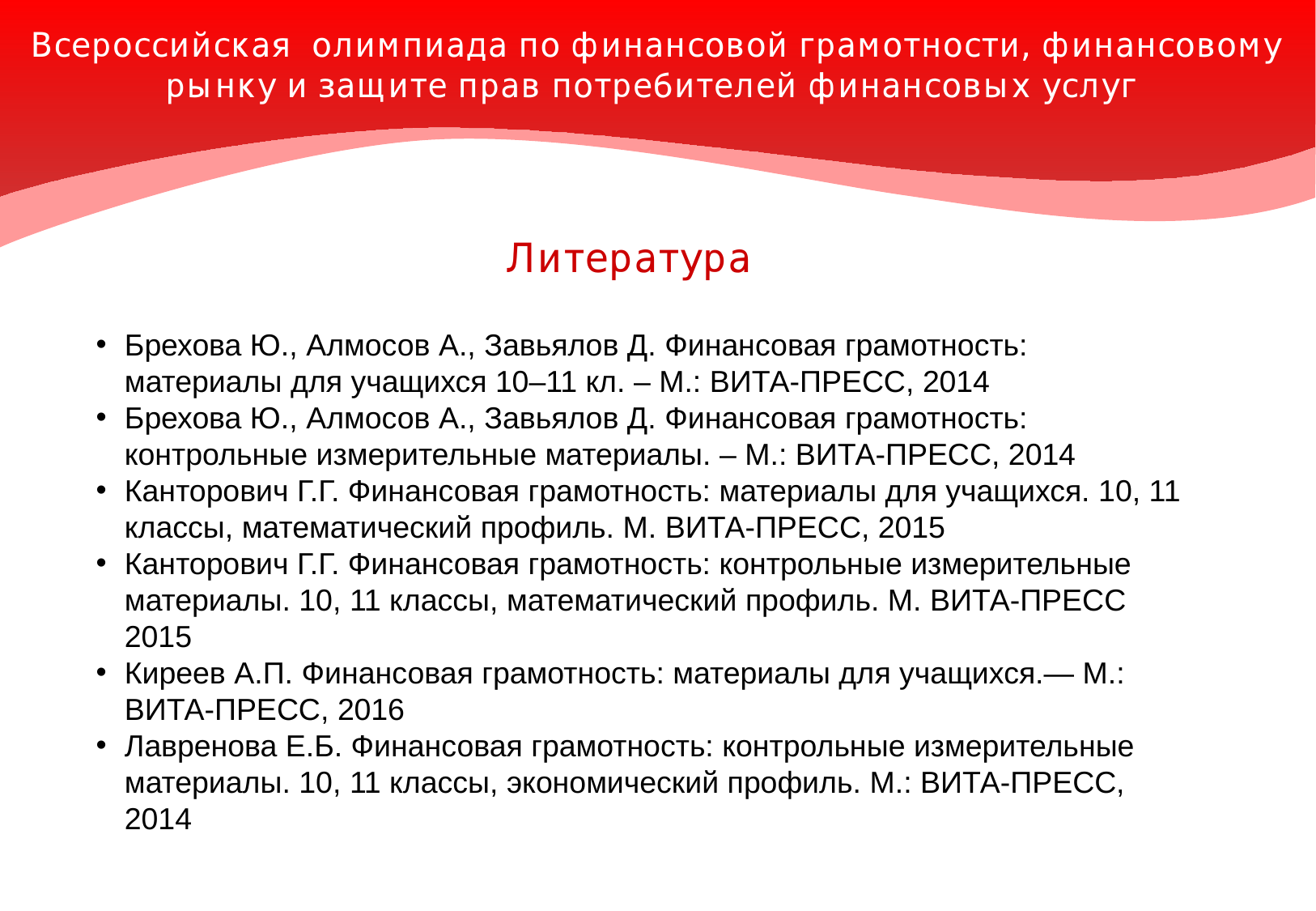

Всероссийская  олимпиада по финансовой грамотности, финансовому рынку и защите прав потребителей финансовых услуг
Литература

Брехова Ю., Алмосов А., Завьялов Д. Финансовая грамотность: материалы для учащихся 10–11 кл. – М.: ВИТА-ПРЕСС, 2014
Брехова Ю., Алмосов А., Завьялов Д. Финансовая грамотность: контрольные измерительные материалы. – М.: ВИТА-ПРЕСС, 2014
Канторович Г.Г. Финансовая грамотность: материалы для учащихся. 10, 11 классы, математический профиль. М. ВИТА-ПРЕСС, 2015
Канторович Г.Г. Финансовая грамотность: контрольные измерительные материалы. 10, 11 классы, математический профиль. М. ВИТА-ПРЕСС 2015
Киреев А.П. Финансовая грамотность: материалы для учащихся.— М.: ВИТА-ПРЕСС, 2016
Лавренова Е.Б. Финансовая грамотность: контрольные измерительные материалы. 10, 11 классы, экономический профиль. М.: ВИТА-ПРЕСС, 2014